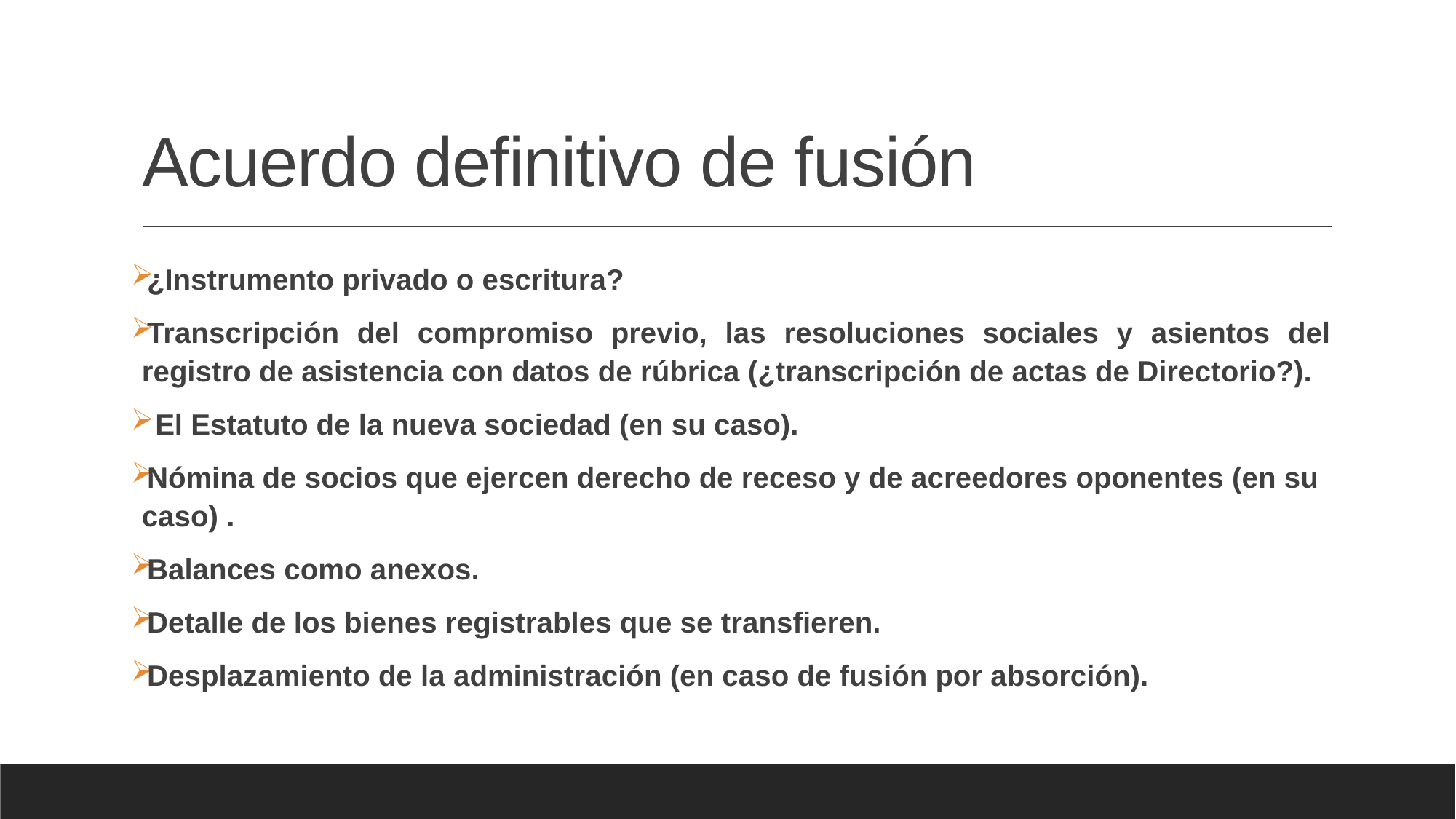

# Acuerdo definitivo de fusión
¿Instrumento privado o escritura?
Transcripción del compromiso previo, las resoluciones sociales y asientos del registro de asistencia con datos de rúbrica (¿transcripción de actas de Directorio?).
 El Estatuto de la nueva sociedad (en su caso).
Nómina de socios que ejercen derecho de receso y de acreedores oponentes (en su caso) .
Balances como anexos.
Detalle de los bienes registrables que se transfieren.
Desplazamiento de la administración (en caso de fusión por absorción).